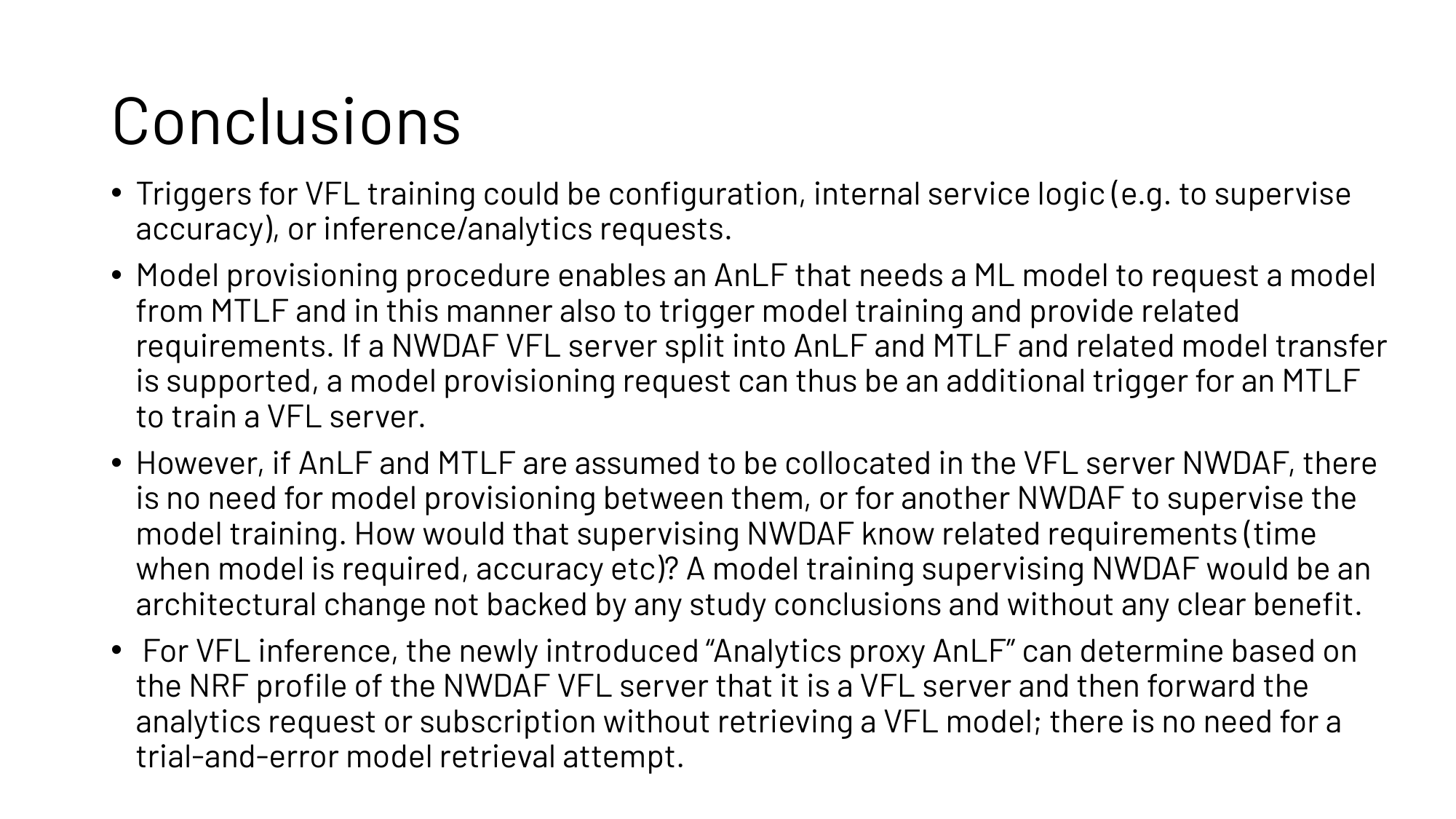

# Conclusions
Triggers for VFL training could be configuration, internal service logic (e.g. to supervise accuracy), or inference/analytics requests.
Model provisioning procedure enables an AnLF that needs a ML model to request a model from MTLF and in this manner also to trigger model training and provide related requirements. If a NWDAF VFL server split into AnLF and MTLF and related model transfer is supported, a model provisioning request can thus be an additional trigger for an MTLF to train a VFL server.
However, if AnLF and MTLF are assumed to be collocated in the VFL server NWDAF, there is no need for model provisioning between them, or for another NWDAF to supervise the model training. How would that supervising NWDAF know related requirements (time when model is required, accuracy etc)? A model training supervising NWDAF would be an architectural change not backed by any study conclusions and without any clear benefit.
 For VFL inference, the newly introduced “Analytics proxy AnLF” can determine based on the NRF profile of the NWDAF VFL server that it is a VFL server and then forward the analytics request or subscription without retrieving a VFL model; there is no need for a trial-and-error model retrieval attempt.